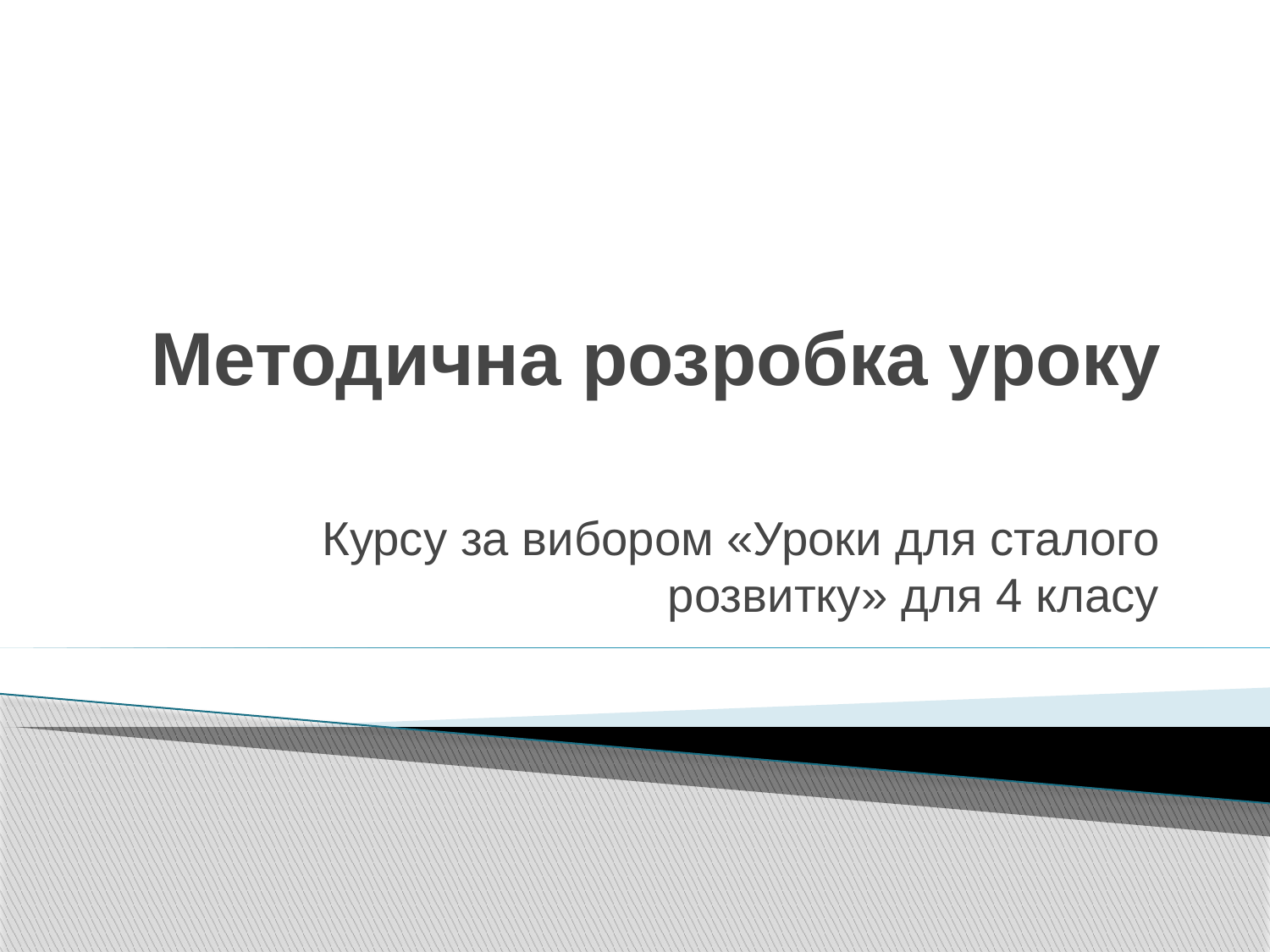

# Методична розробка уроку
Курсу за вибором «Уроки для сталого розвитку» для 4 класу